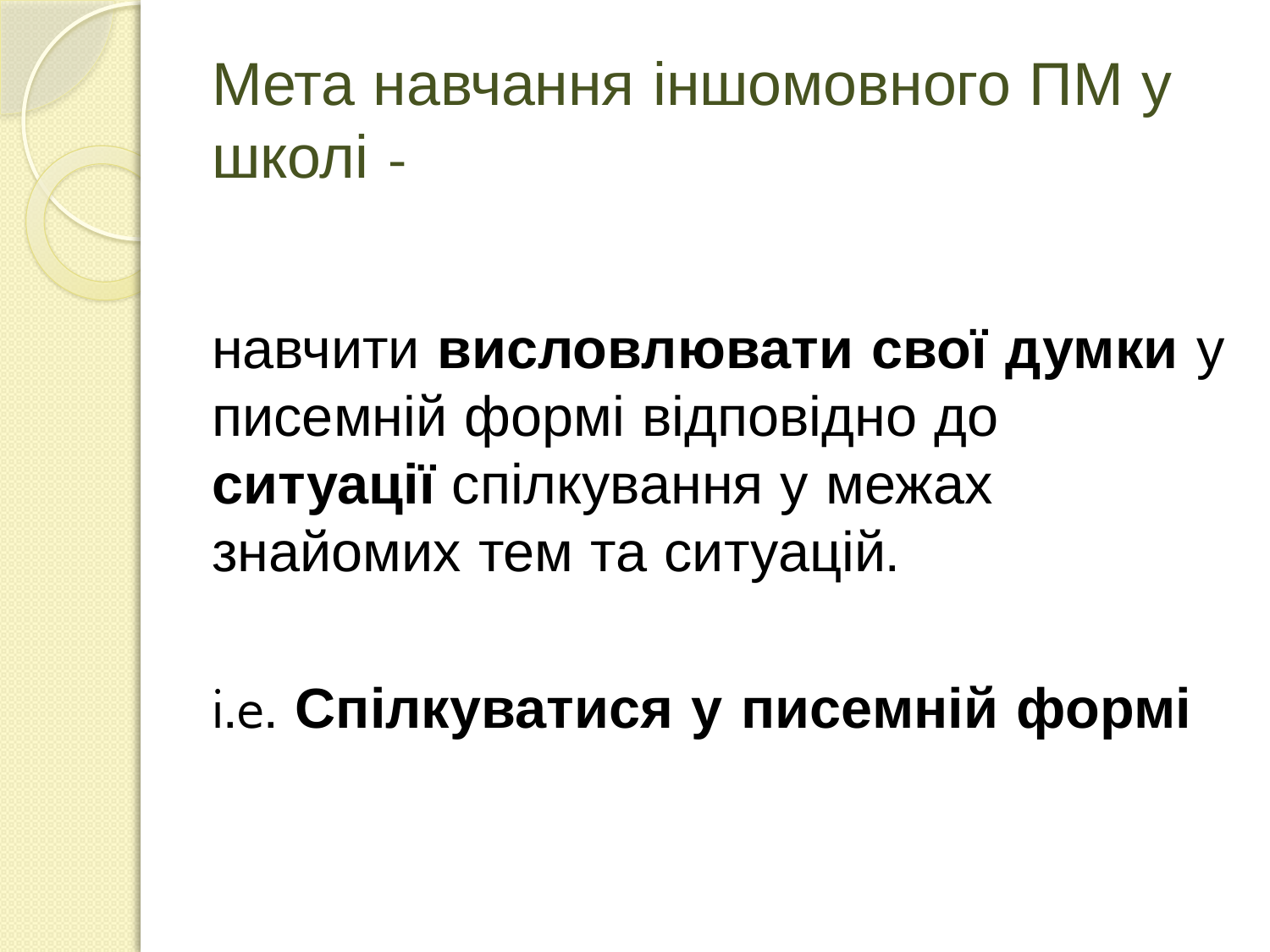

# Мета навчання іншомовного ПМ у школі -
навчити висловлювати свої думки у писемній формі відповідно до ситуації спілкування у межах знайомих тем та ситуацій.

i.e. Спілкуватися у писемній формі